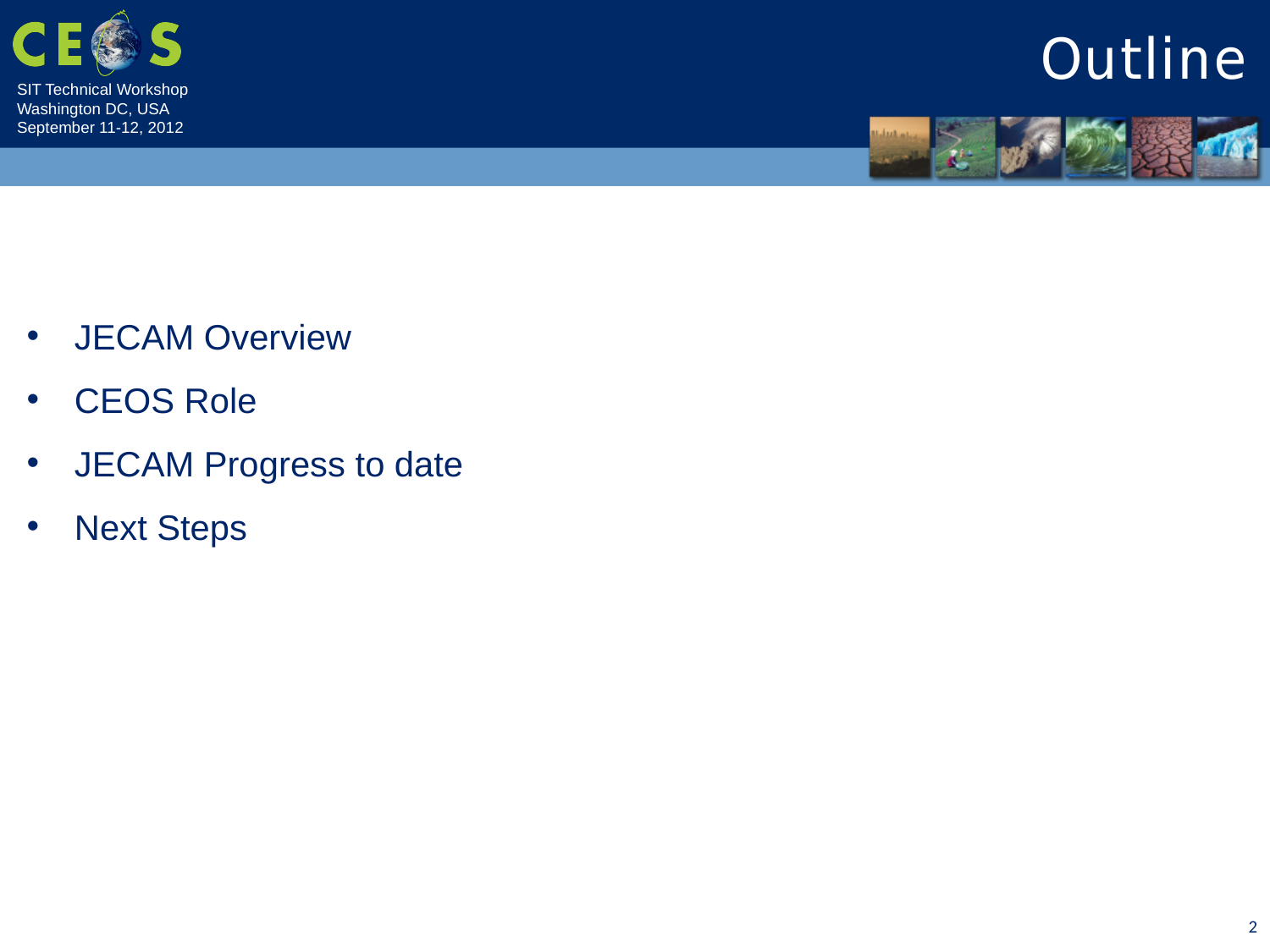

Outline

JECAM Overview
CEOS Role
JECAM Progress to date
Next Steps

2